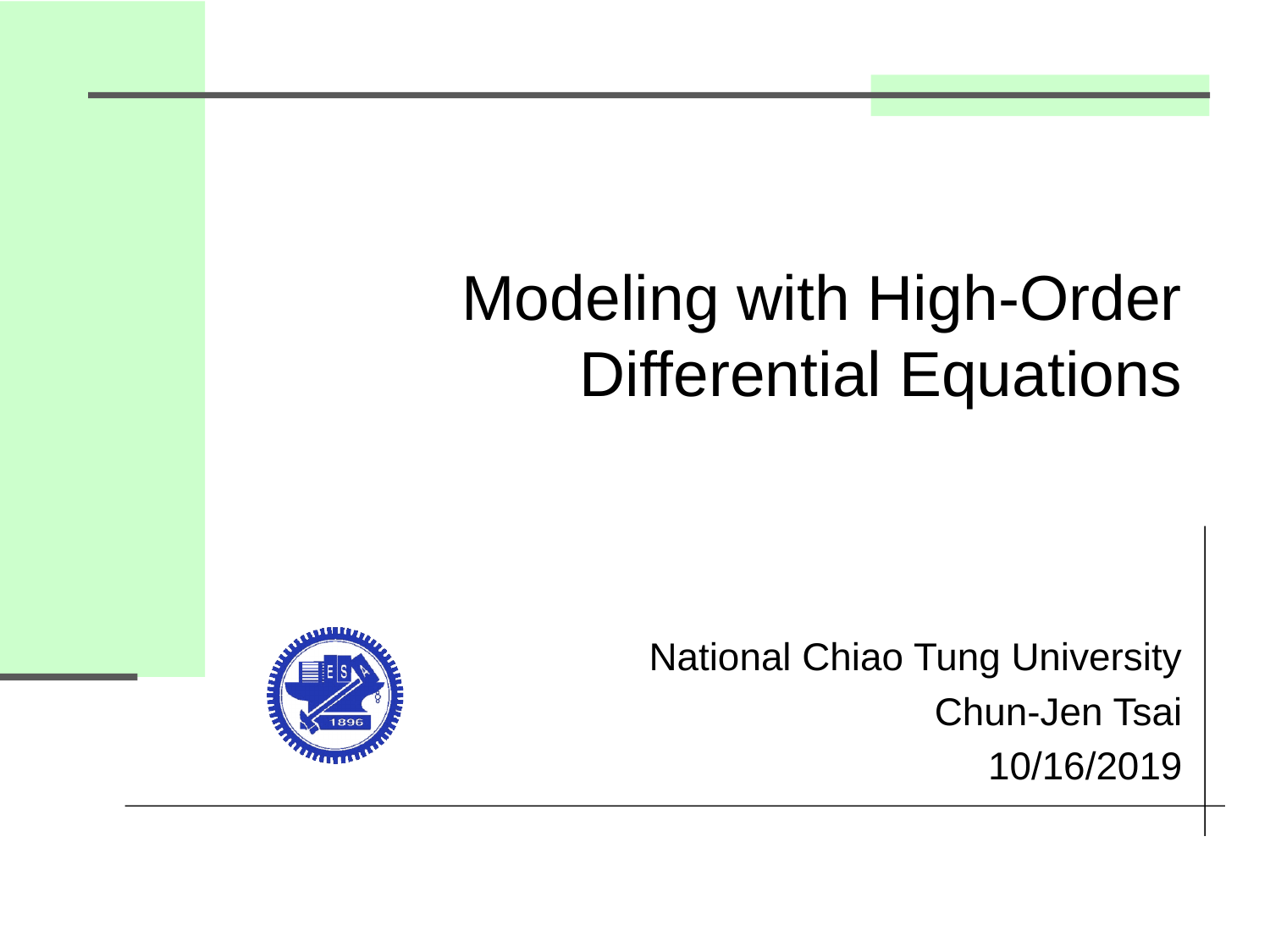

# Modeling with High-Order Differential Equations
National Chiao Tung University
Chun-Jen Tsai
10/16/2019